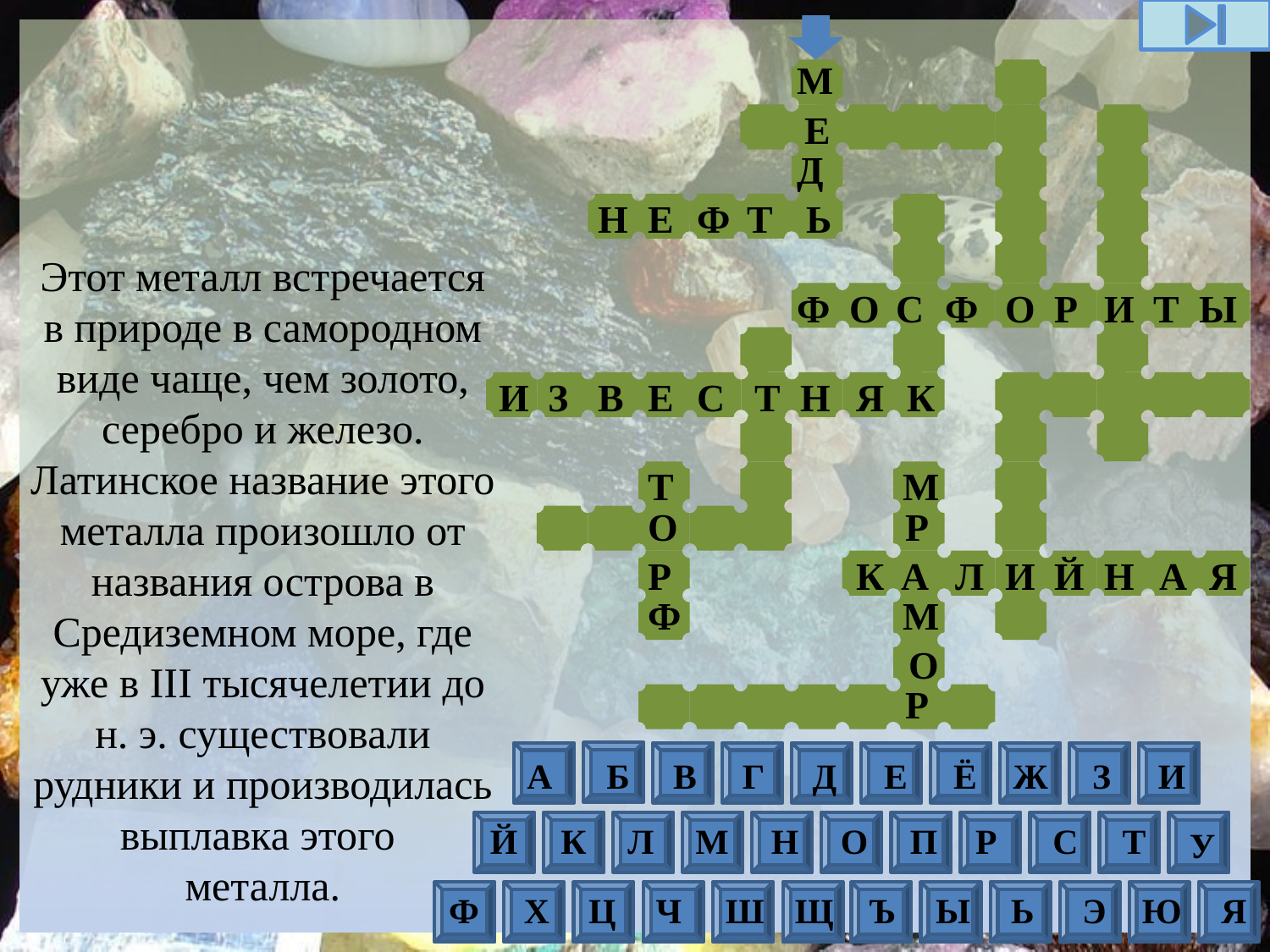

М

Е

Д
Ь
Н
Е
Ф
Т
Этот металл встречается в природе в самородном виде чаще, чем золото, серебро и железо. Латинское название этого металла произошло от названия острова в Средиземном море, где уже в III тысячелетии до н. э. существовали рудники и производилась выплавка этого
металла.
О
С
Р
Ы
Ф
Ф
О
И
Т
В
Е
С
Т
Я
И
З
Н
К
Т
М
О
Р
Р
К
А
И
А
Я
Л
Й
Н
Ф
М
О
Р

А
Б
В
Г
Д
Е
Ё
Ж
З
И

Й
К
Л
М
Н
О
П
Р
С
Т
У

Ф

Х

Ц
Ч

Ш

Щ

Ъ

Ы

Ь

Э

Ю

Я